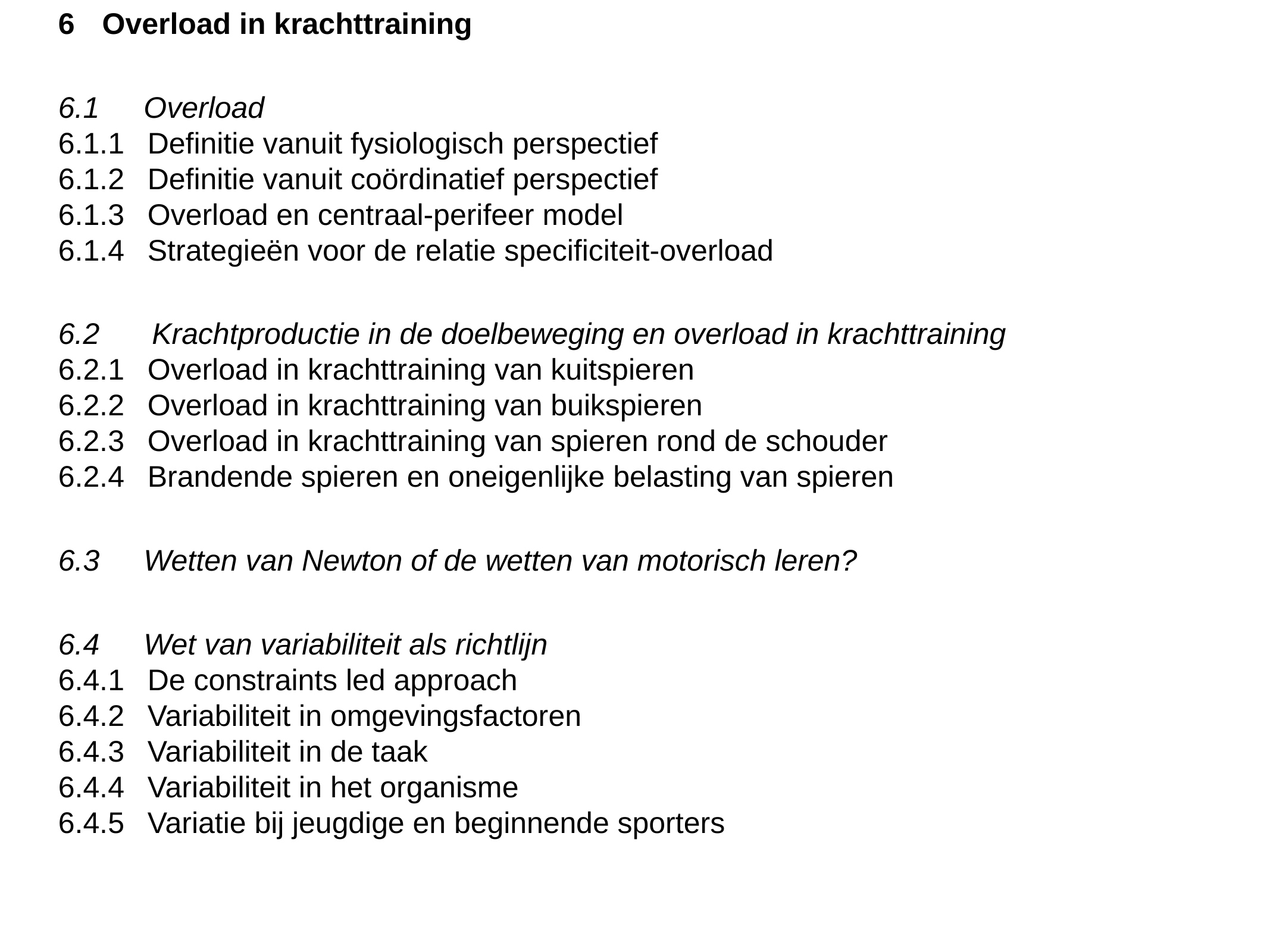

6	Overload in krachttraining

6.1	     Overload
6.1.1	Definitie vanuit fysiologisch perspectief
6.1.2	Definitie vanuit coördinatief perspectief
6.1.3	Overload en centraal-perifeer model
6.1.4	Strategieën voor de relatie specificiteit-overload

6.2	      Krachtproductie in de doelbeweging en overload in krachttraining
6.2.1	Overload in krachttraining van kuitspieren
6.2.2	Overload in krachttraining van buikspieren
6.2.3	Overload in krachttraining van spieren rond de schouder
6.2.4	Brandende spieren en oneigenlijke belasting van spieren

6.3	     Wetten van Newton of de wetten van motorisch leren?

6.4	     Wet van variabiliteit als richtlijn
6.4.1	De constraints led approach
6.4.2	Variabiliteit in omgevingsfactoren
6.4.3	Variabiliteit in de taak
6.4.4	Variabiliteit in het organisme
6.4.5	Variatie bij jeugdige en beginnende sporters